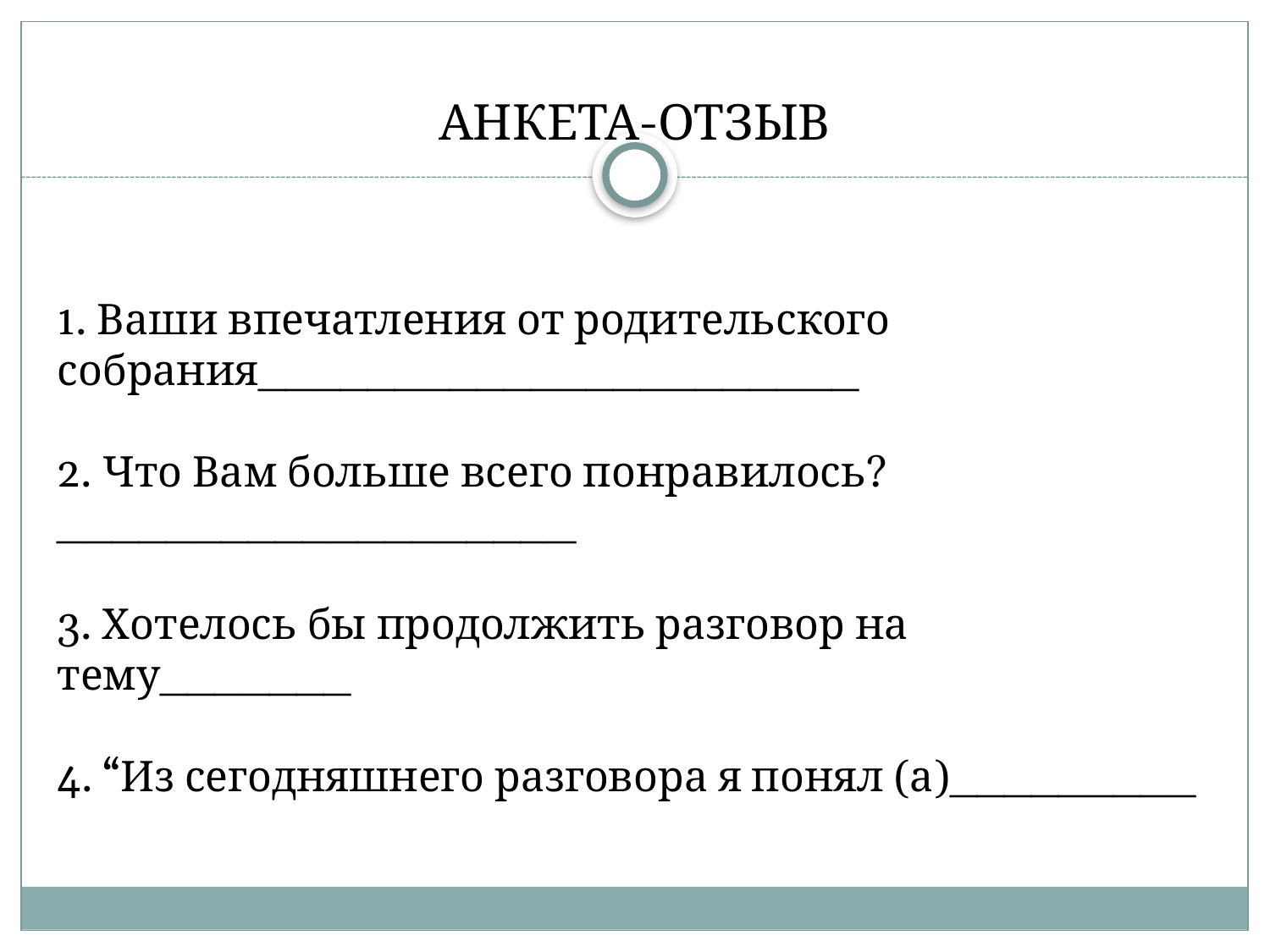

# АНКЕТА-ОТЗЫВ
1. Ваши впечатления от родительского собрания______________________

2. Что Вам больше всего понравилось?___________________

3. Хотелось бы продолжить разговор на тему_______

4. “Из сегодняшнего разговора я понял (а)_________